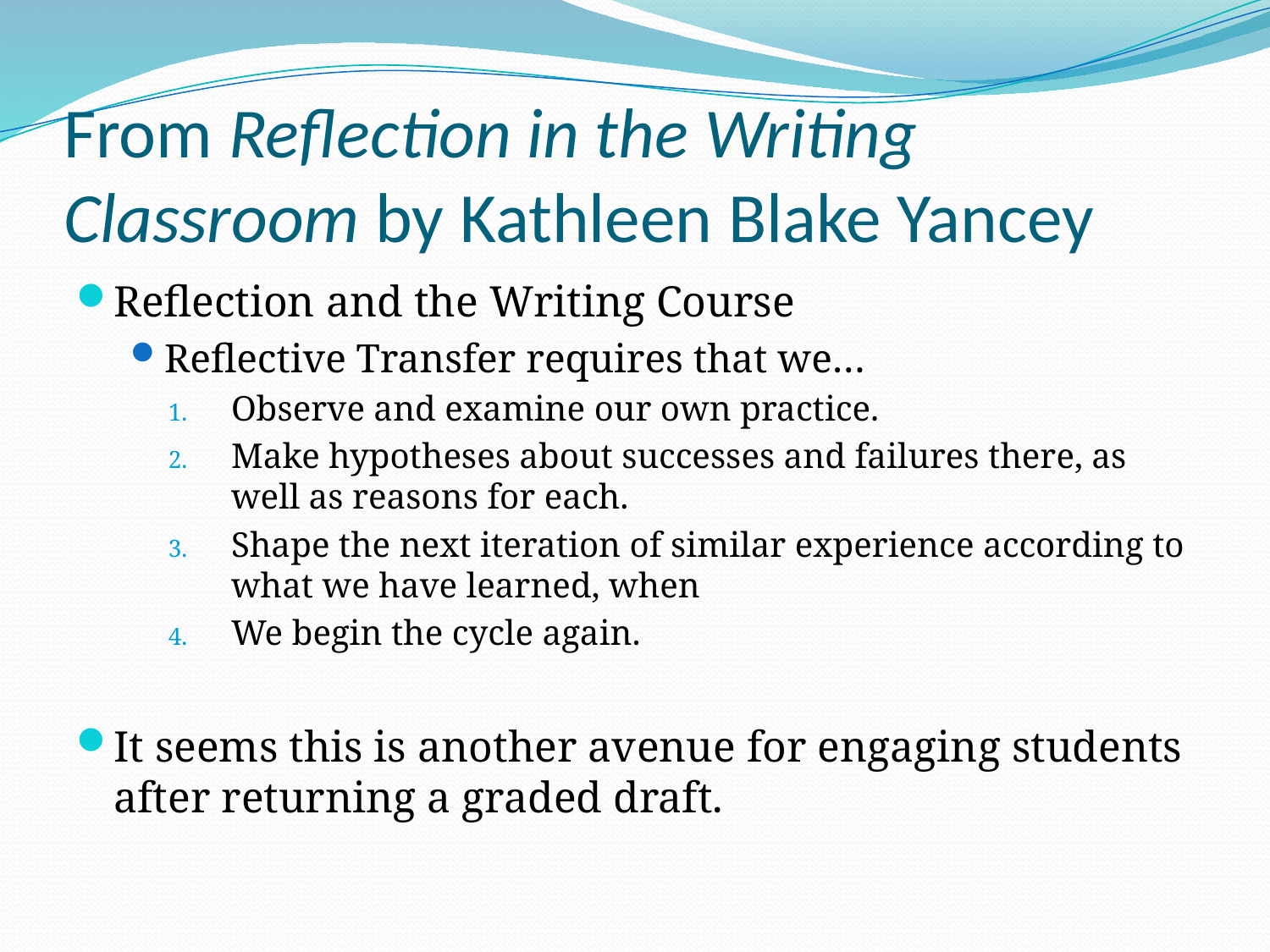

# From Reflection in the Writing Classroom by Kathleen Blake Yancey
Reflection and the Writing Course
Reflective Transfer requires that we…
Observe and examine our own practice.
Make hypotheses about successes and failures there, as well as reasons for each.
Shape the next iteration of similar experience according to what we have learned, when
We begin the cycle again.

It seems this is another avenue for engaging students after returning a graded draft.